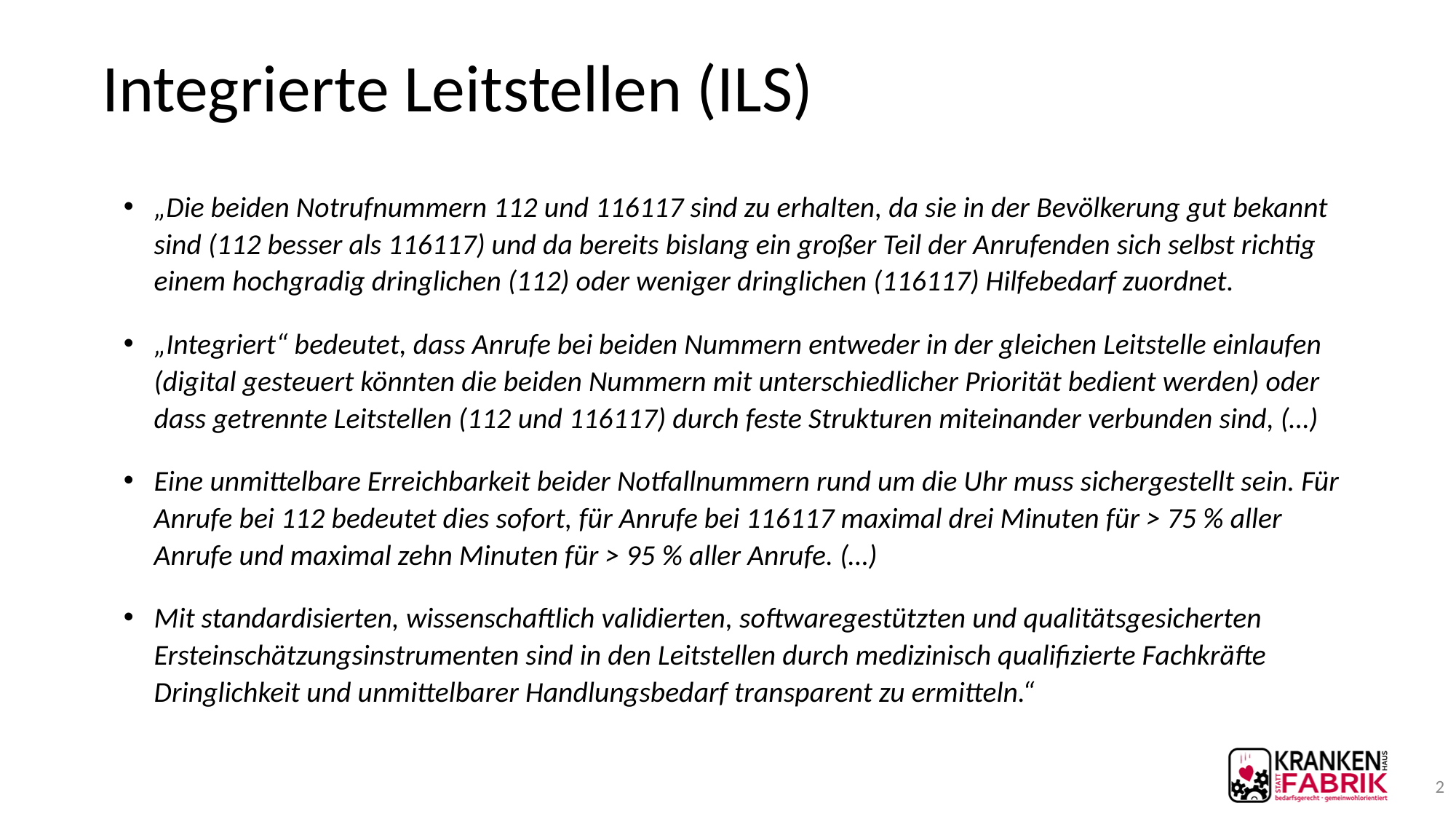

# Integrierte Leitstellen (ILS)
„Die beiden Notrufnummern 112 und 116117 sind zu erhalten, da sie in der Bevölkerung gut bekannt sind (112 besser als 116117) und da bereits bislang ein großer Teil der Anrufenden sich selbst richtig einem hochgradig dringlichen (112) oder weniger dringlichen (116117) Hilfebedarf zuordnet.
„Integriert“ bedeutet, dass Anrufe bei beiden Nummern entweder in der gleichen Leitstelle einlaufen (digital gesteuert könnten die beiden Nummern mit unterschiedlicher Priorität bedient werden) oder dass getrennte Leitstellen (112 und 116117) durch feste Strukturen miteinander verbunden sind, (…)
Eine unmittelbare Erreichbarkeit beider Notfallnummern rund um die Uhr muss sichergestellt sein. Für Anrufe bei 112 bedeutet dies sofort, für Anrufe bei 116117 maximal drei Minuten für > 75 % aller Anrufe und maximal zehn Minuten für > 95 % aller Anrufe. (…)
Mit standardisierten, wissenschaftlich validierten, softwaregestützten und qualitätsgesicherten Ersteinschätzungsinstrumenten sind in den Leitstellen durch medizinisch qualifizierte Fachkräfte Dringlichkeit und unmittelbarer Handlungsbedarf transparent zu ermitteln.“
2